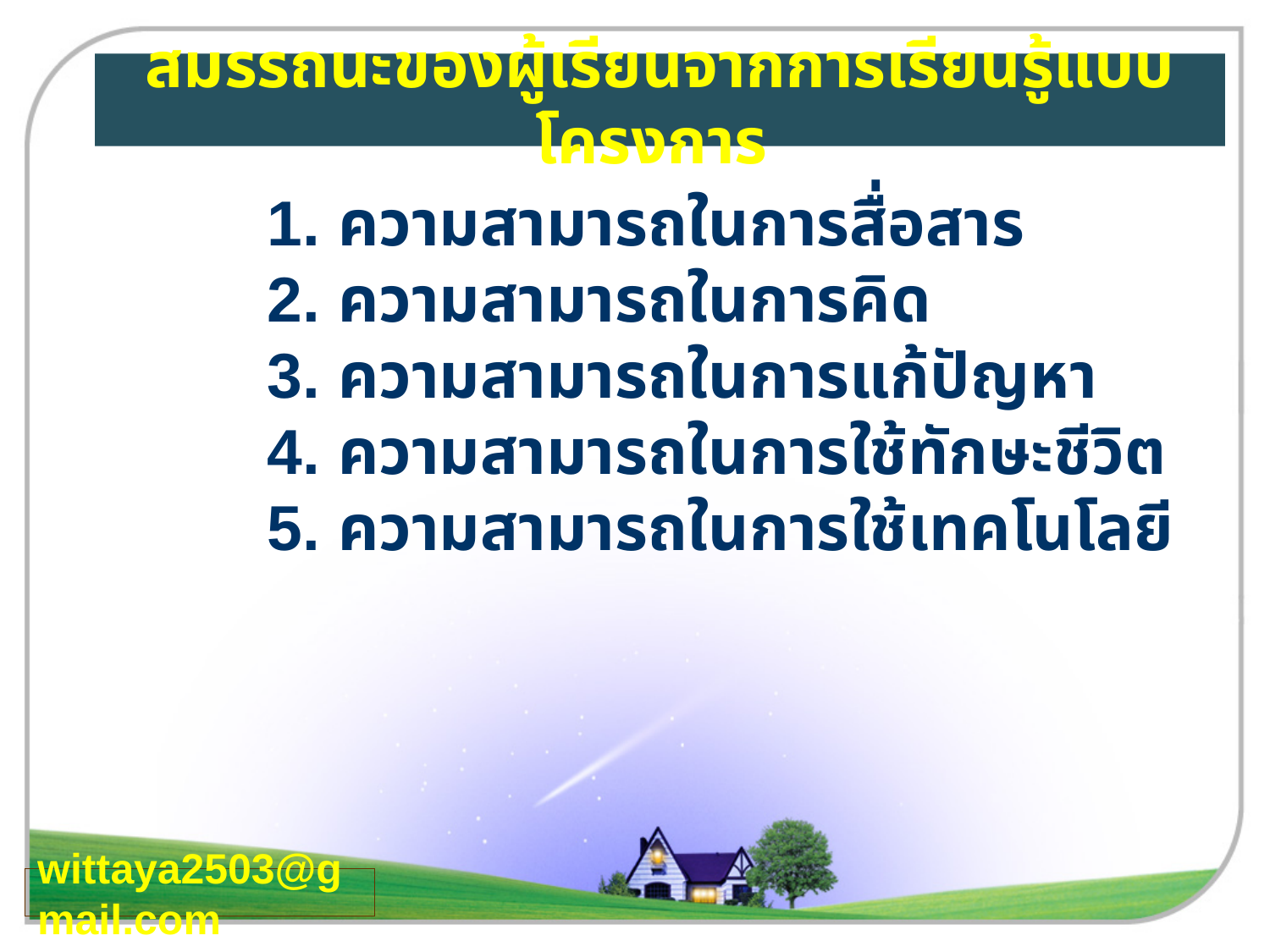

# สมรรถนะของผู้เรียนจากการเรียนรู้แบบโครงการ
1. ความสามารถในการสื่อสาร
2. ความสามารถในการคิด
3. ความสามารถในการแก้ปัญหา
4. ความสามารถในการใช้ทักษะชีวิต
5. ความสามารถในการใช้เทคโนโลยี
wittaya2503@gmail.com
23/06/57
26